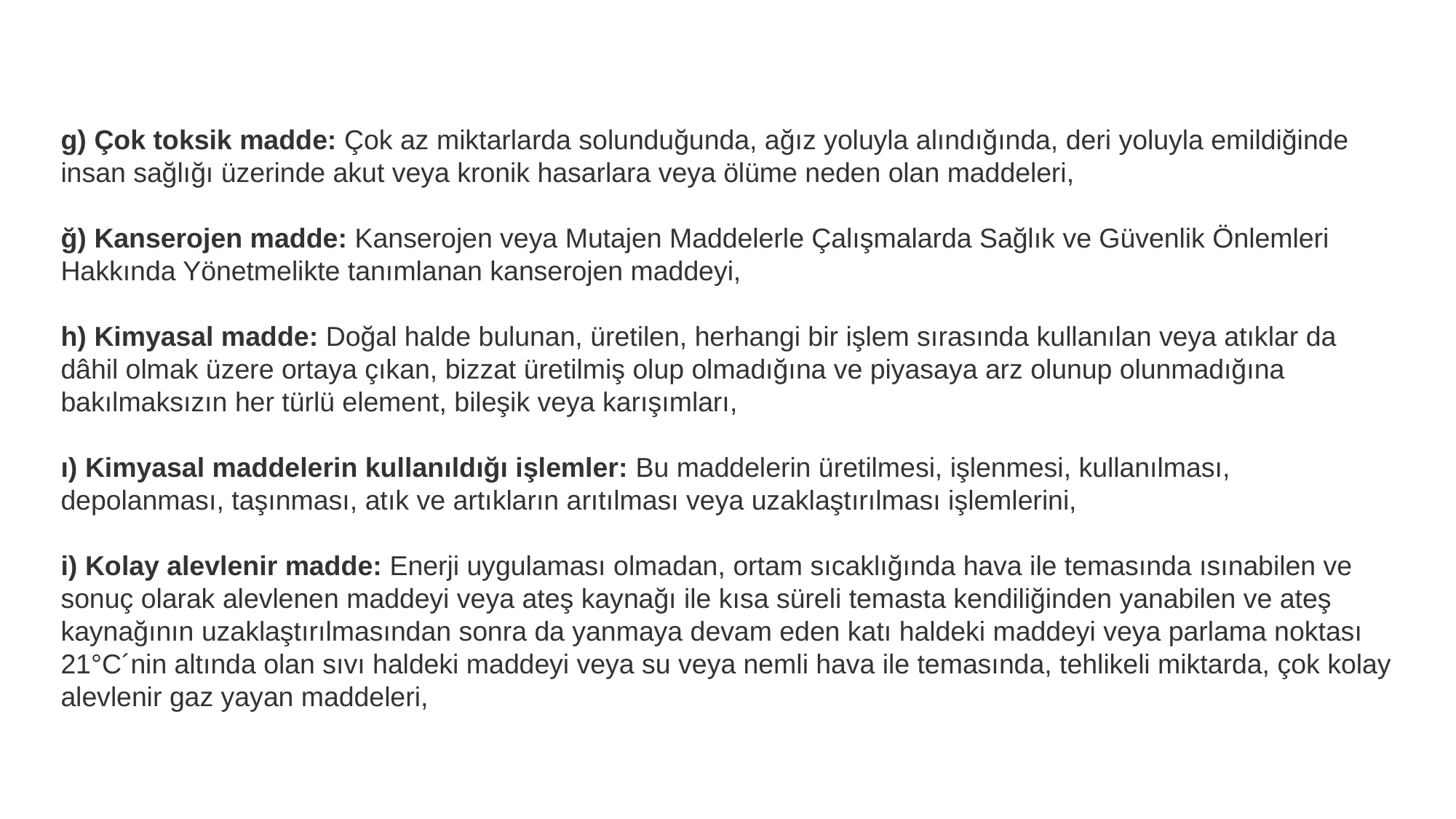

g) Çok toksik madde: Çok az miktarlarda solunduğunda, ağız yoluyla alındığında, deri yoluyla emildiğinde insan sağlığı üzerinde akut veya kronik hasarlara veya ölüme neden olan maddeleri,
ğ) Kanserojen madde: Kanserojen veya Mutajen Maddelerle Çalışmalarda Sağlık ve Güvenlik Önlemleri Hakkında Yönetmelikte tanımlanan kanserojen maddeyi,
h) Kimyasal madde: Doğal halde bulunan, üretilen, herhangi bir işlem sırasında kullanılan veya atıklar da dâhil olmak üzere ortaya çıkan, bizzat üretilmiş olup olmadığına ve piyasaya arz olunup olunmadığına bakılmaksızın her türlü element, bileşik veya karışımları,
ı) Kimyasal maddelerin kullanıldığı işlemler: Bu maddelerin üretilmesi, işlenmesi, kullanılması, depolanması, taşınması, atık ve artıkların arıtılması veya uzaklaştırılması işlemlerini,
i) Kolay alevlenir madde: Enerji uygulaması olmadan, ortam sıcaklığında hava ile temasında ısınabilen ve sonuç olarak alevlenen maddeyi veya ateş kaynağı ile kısa süreli temasta kendiliğinden yanabilen ve ateş kaynağının uzaklaştırılmasından sonra da yanmaya devam eden katı haldeki maddeyi veya parlama noktası 21°C´nin altında olan sıvı haldeki maddeyi veya su veya nemli hava ile temasında, tehlikeli miktarda, çok kolay alevlenir gaz yayan maddeleri,